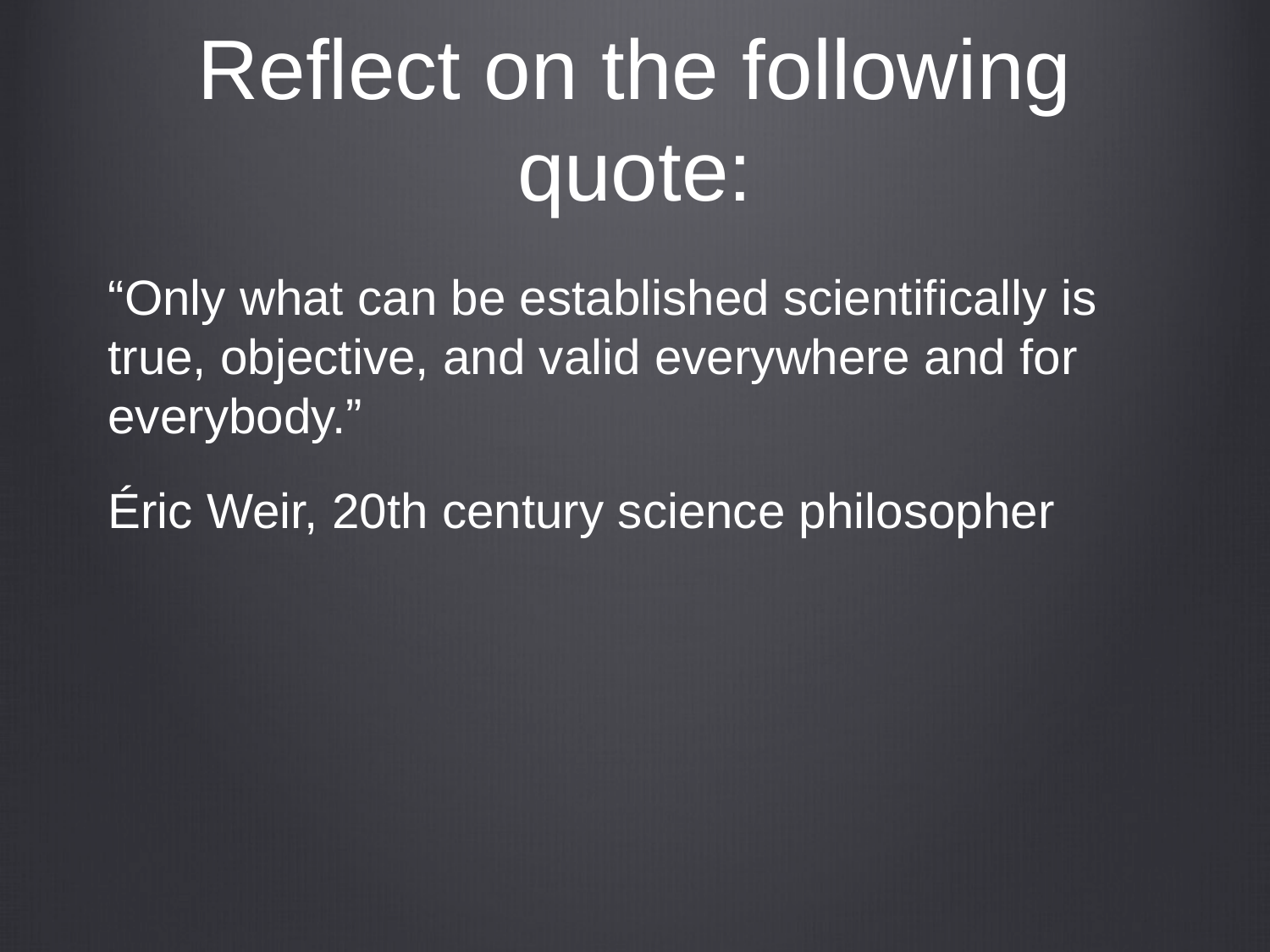

# Reflect on the following quote:
“Only what can be established scientifically is true, objective, and valid everywhere and for everybody.”
Éric Weir, 20th century science philosopher